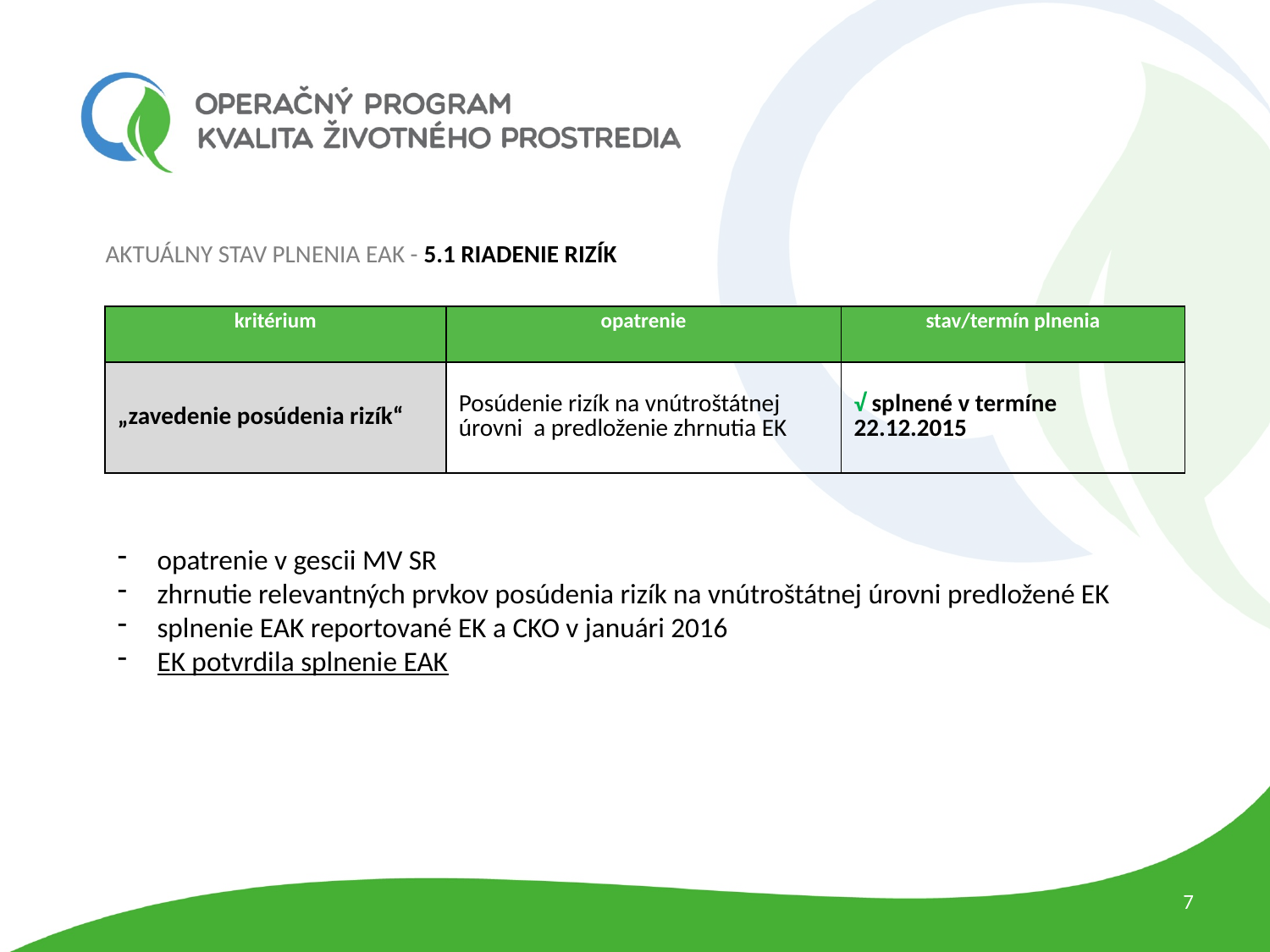

Aktuálny Stav plnenia eAK - 5.1 riadenie rizík

| kritérium | opatrenie | stav/termín plnenia |
| --- | --- | --- |
| „zavedenie posúdenia rizík“ | Posúdenie rizík na vnútroštátnej úrovni a predloženie zhrnutia EK | √ splnené v termíne 22.12.2015 |
opatrenie v gescii MV SR
zhrnutie relevantných prvkov posúdenia rizík na vnútroštátnej úrovni predložené EK
splnenie EAK reportované EK a CKO v januári 2016
EK potvrdila splnenie EAK

7